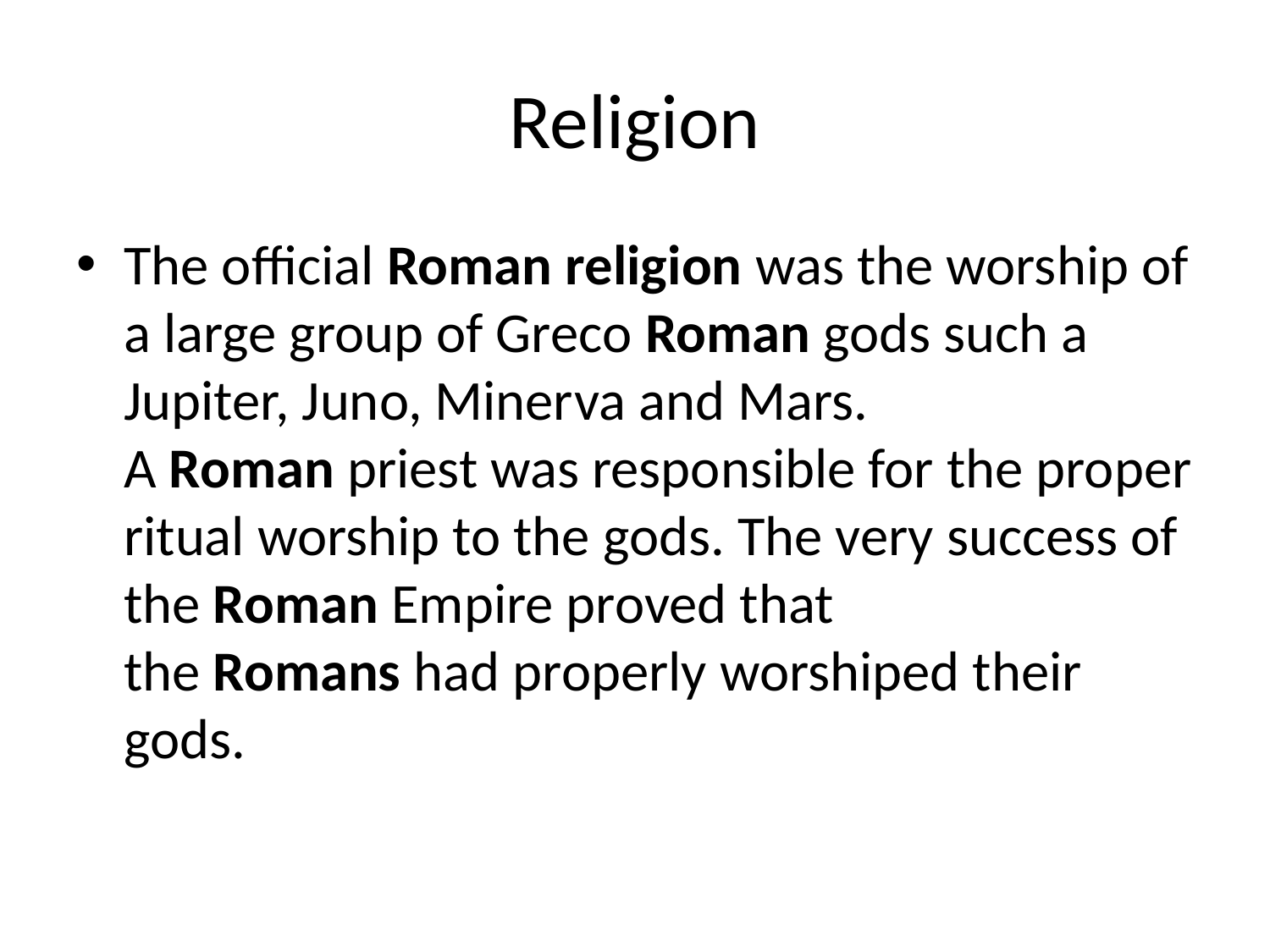

# Religion
The official Roman religion was the worship of a large group of Greco Roman gods such a Jupiter, Juno, Minerva and Mars. A Roman priest was responsible for the proper ritual worship to the gods. The very success of the Roman Empire proved that the Romans had properly worshiped their gods.